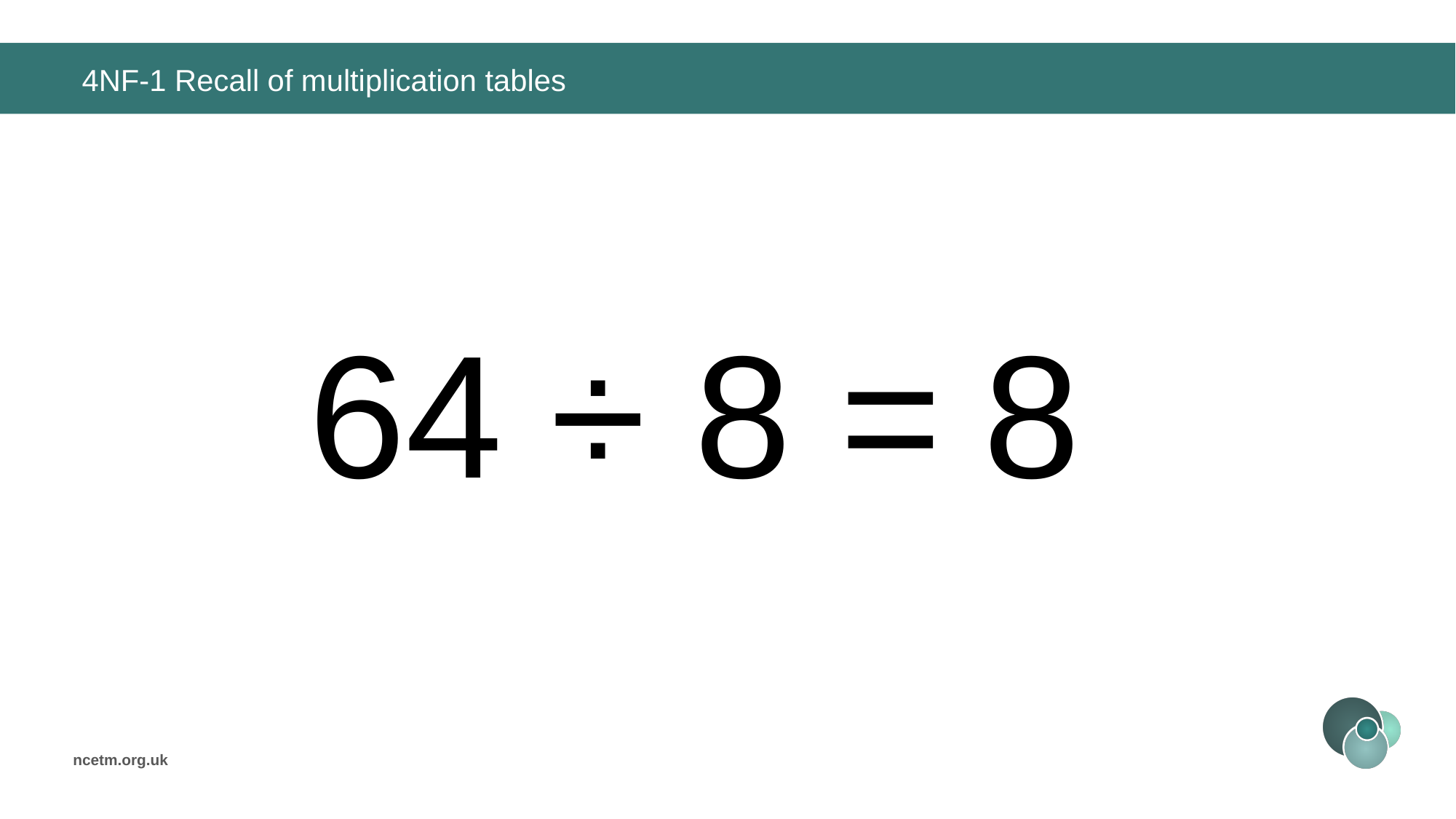

# 4NF-1 Recall of multiplication tables
64 ÷ 8 =
8